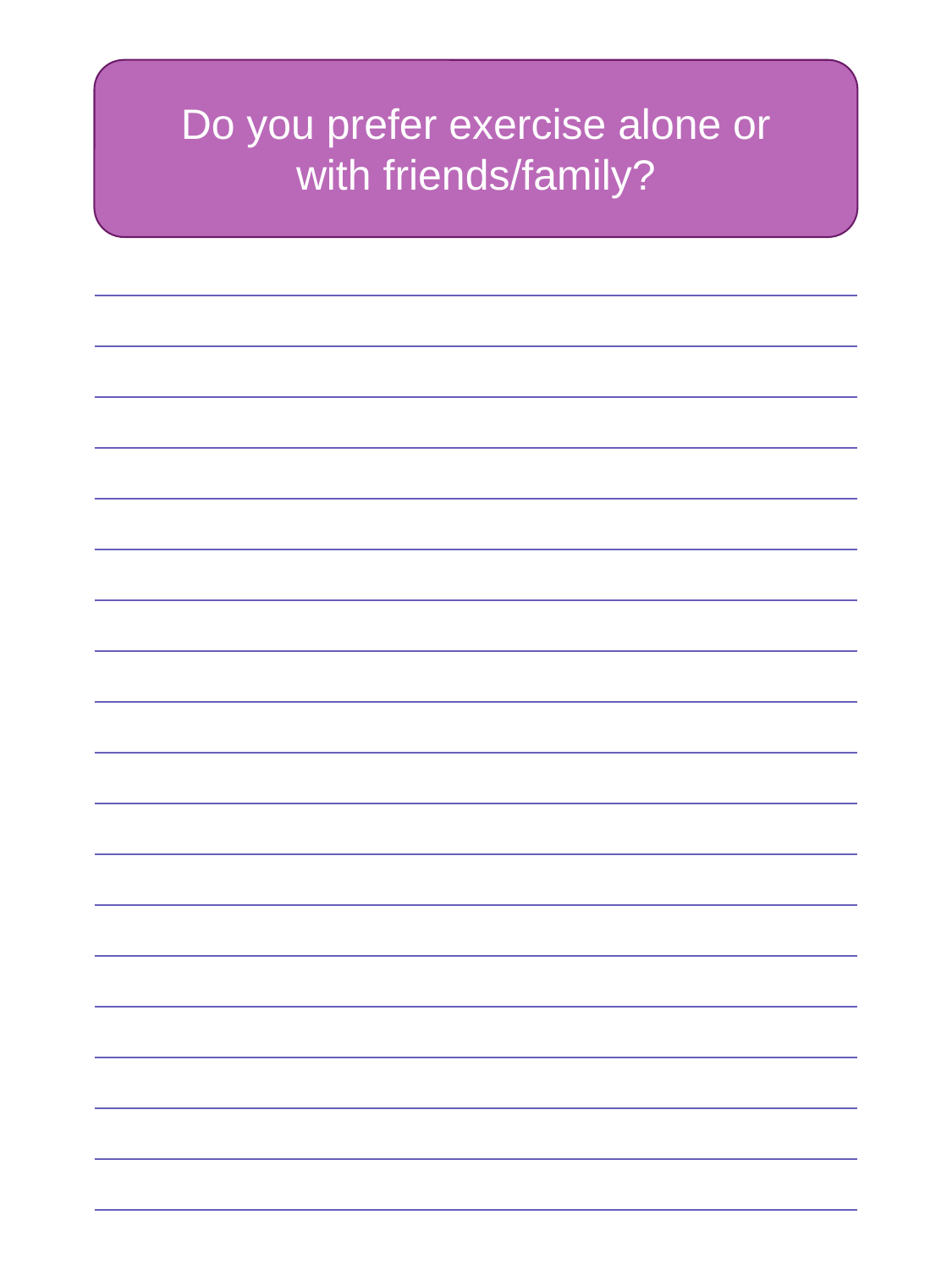

Do you prefer exercise alone or with friends/family?
|  |
| --- |
|  |
|  |
|  |
|  |
|  |
|  |
|  |
|  |
|  |
|  |
|  |
|  |
|  |
|  |
|  |
|  |
|  |